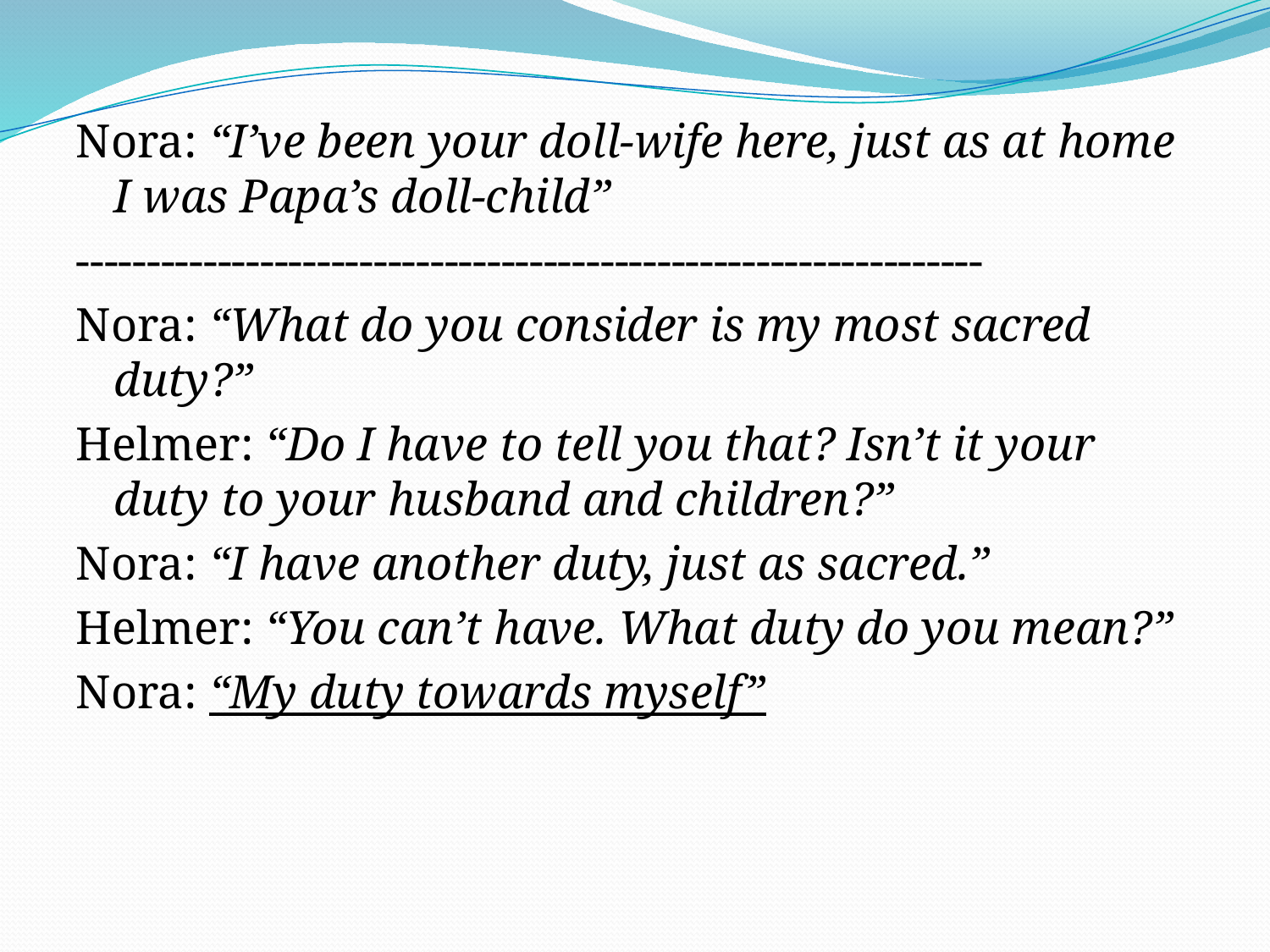

Nora: “I’ve been your doll-wife here, just as at home I was Papa’s doll-child”
----------------------------------------------------------------
Nora: “What do you consider is my most sacred duty?”
Helmer: “Do I have to tell you that? Isn’t it your duty to your husband and children?”
Nora: “I have another duty, just as sacred.”
Helmer: “You can’t have. What duty do you mean?”
Nora: “My duty towards myself”